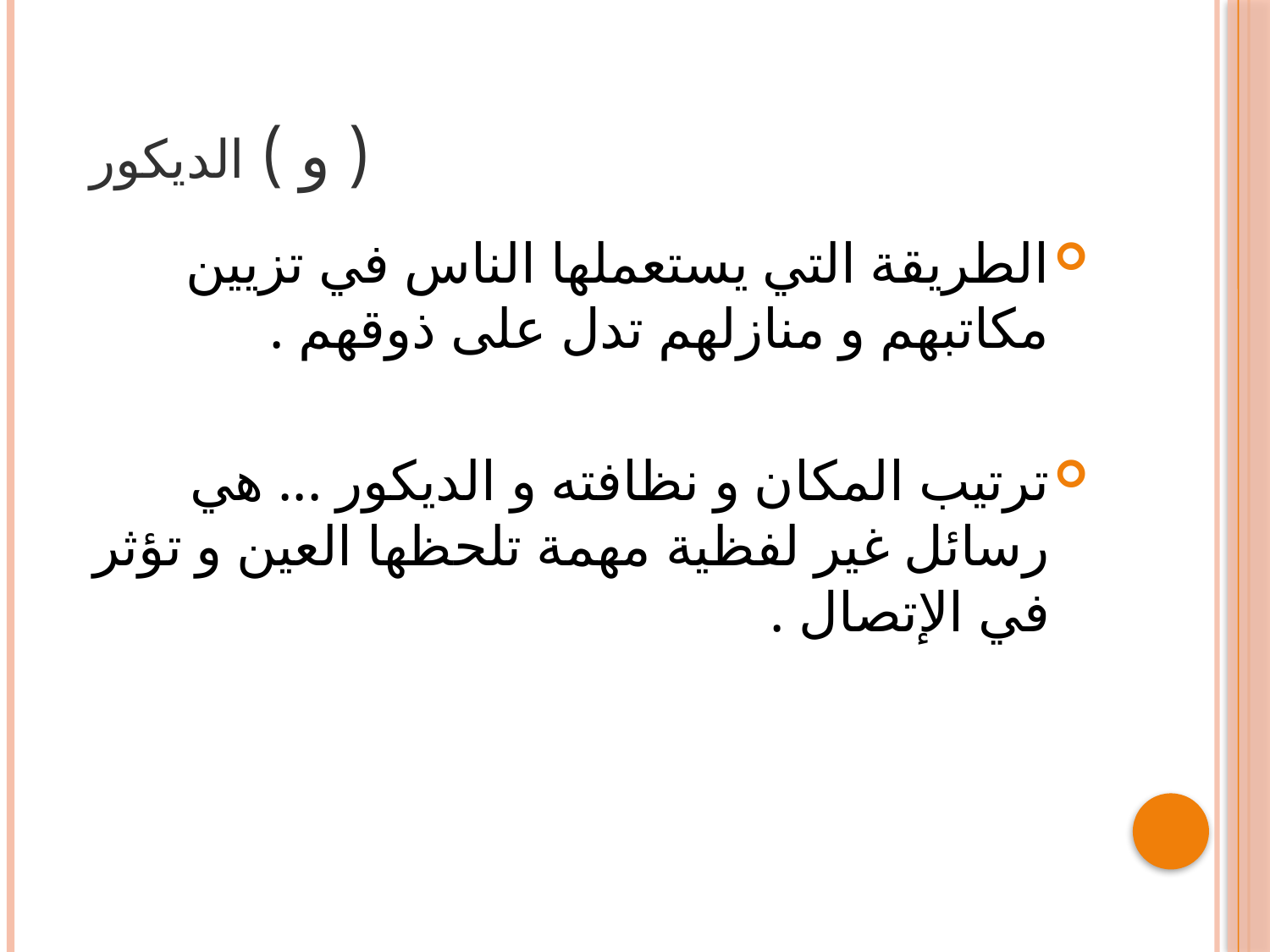

# ( و ) الديكور
الطريقة التي يستعملها الناس في تزيين مكاتبهم و منازلهم تدل على ذوقهم .

ترتيب المكان و نظافته و الديكور ... هي رسائل غير لفظية مهمة تلحظها العين و تؤثر في الإتصال .